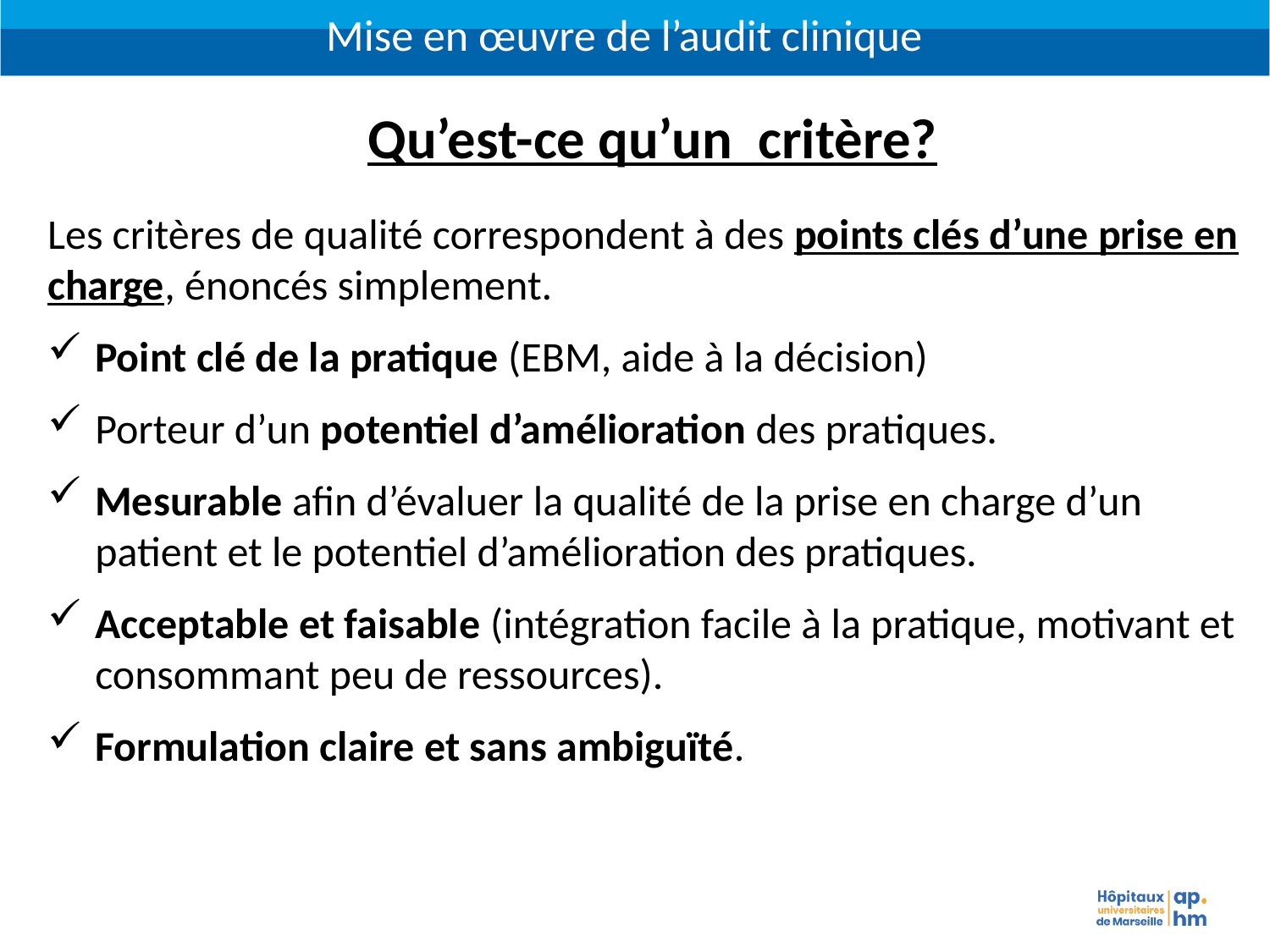

Mise en œuvre de l’audit clinique
Qu’est-ce qu’un  critère?

Les critères de qualité correspondent à des points clés d’une prise en charge, énoncés simplement.
Point clé de la pratique (EBM, aide à la décision)
Porteur d’un potentiel d’amélioration des pratiques.
Mesurable afin d’évaluer la qualité de la prise en charge d’un patient et le potentiel d’amélioration des pratiques.
Acceptable et faisable (intégration facile à la pratique, motivant et consommant peu de ressources).
Formulation claire et sans ambiguïté.